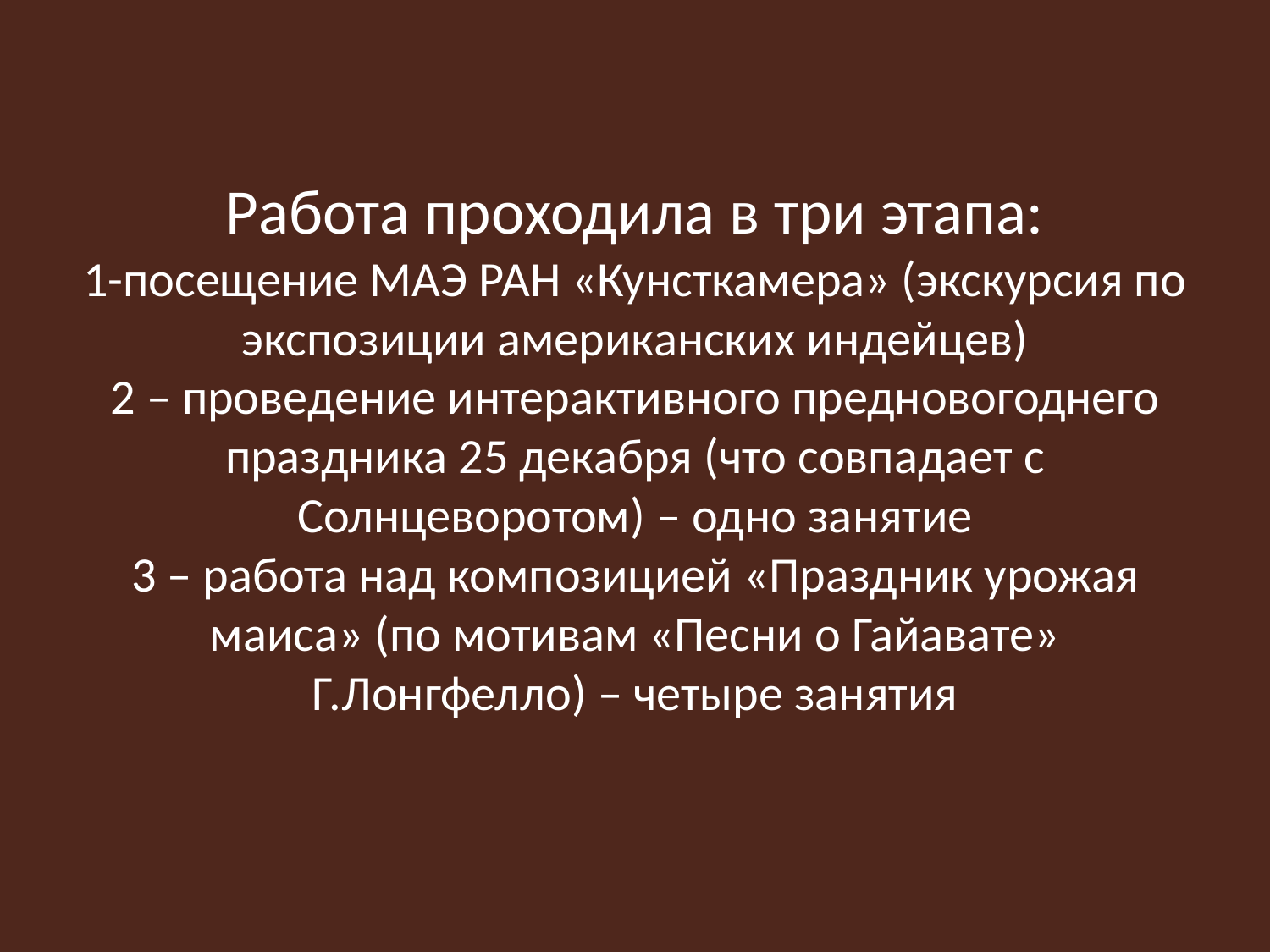

# Работа проходила в три этапа: 1-посещение МАЭ РАН «Кунсткамера» (экскурсия по экспозиции американских индейцев) 2 – проведение интерактивного предновогоднего праздника 25 декабря (что совпадает с Солнцеворотом) – одно занятие 3 – работа над композицией «Праздник урожая маиса» (по мотивам «Песни о Гайавате» Г.Лонгфелло) – четыре занятия